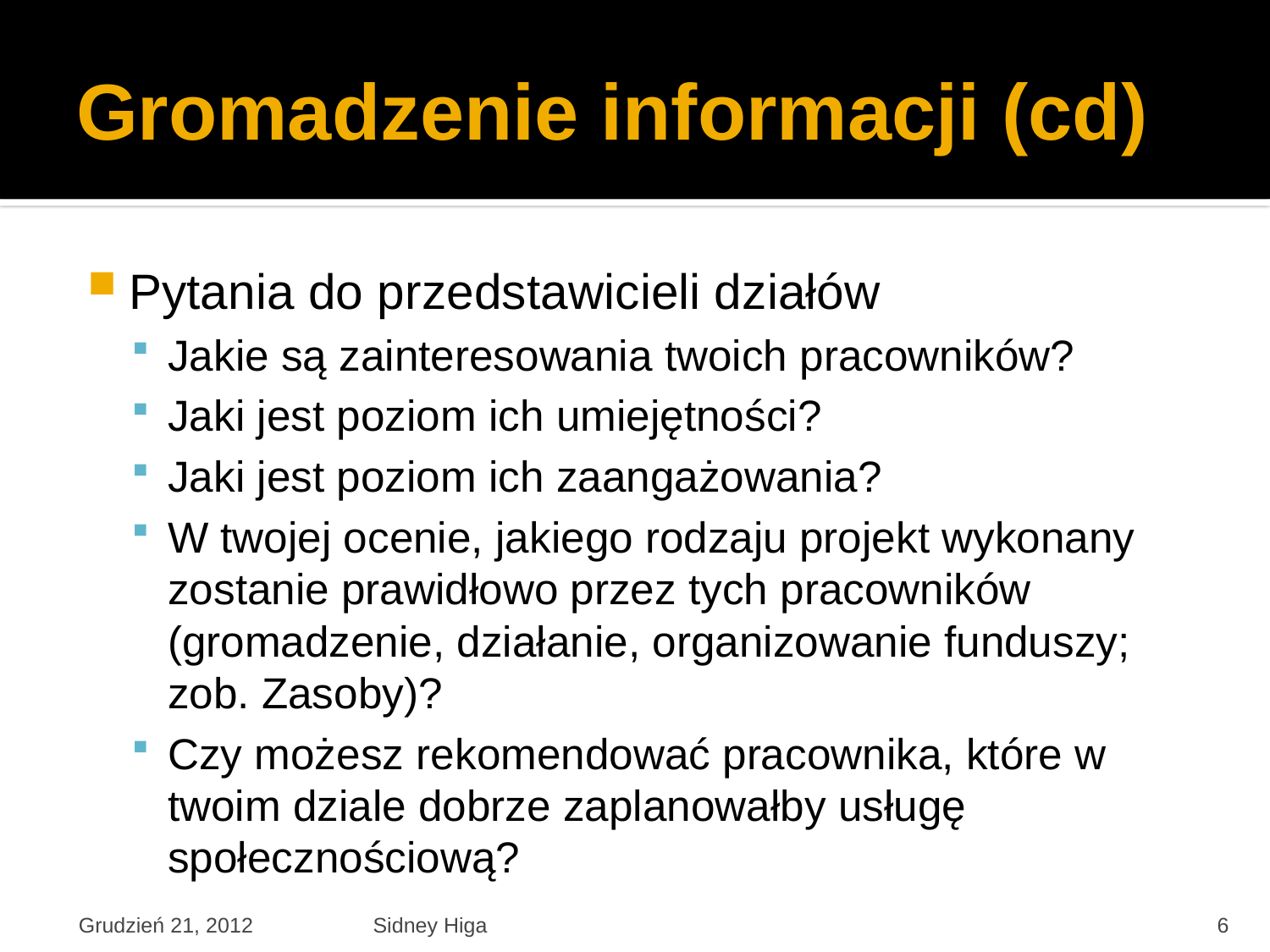

# Gromadzenie informacji (cd)
Pytania do przedstawicieli działów
Jakie są zainteresowania twoich pracowników?
Jaki jest poziom ich umiejętności?
Jaki jest poziom ich zaangażowania?
W twojej ocenie, jakiego rodzaju projekt wykonany zostanie prawidłowo przez tych pracowników (gromadzenie, działanie, organizowanie funduszy; zob. Zasoby)?
Czy możesz rekomendować pracownika, które w twoim dziale dobrze zaplanowałby usługę społecznościową?
Grudzień 21, 2012
Sidney Higa
6